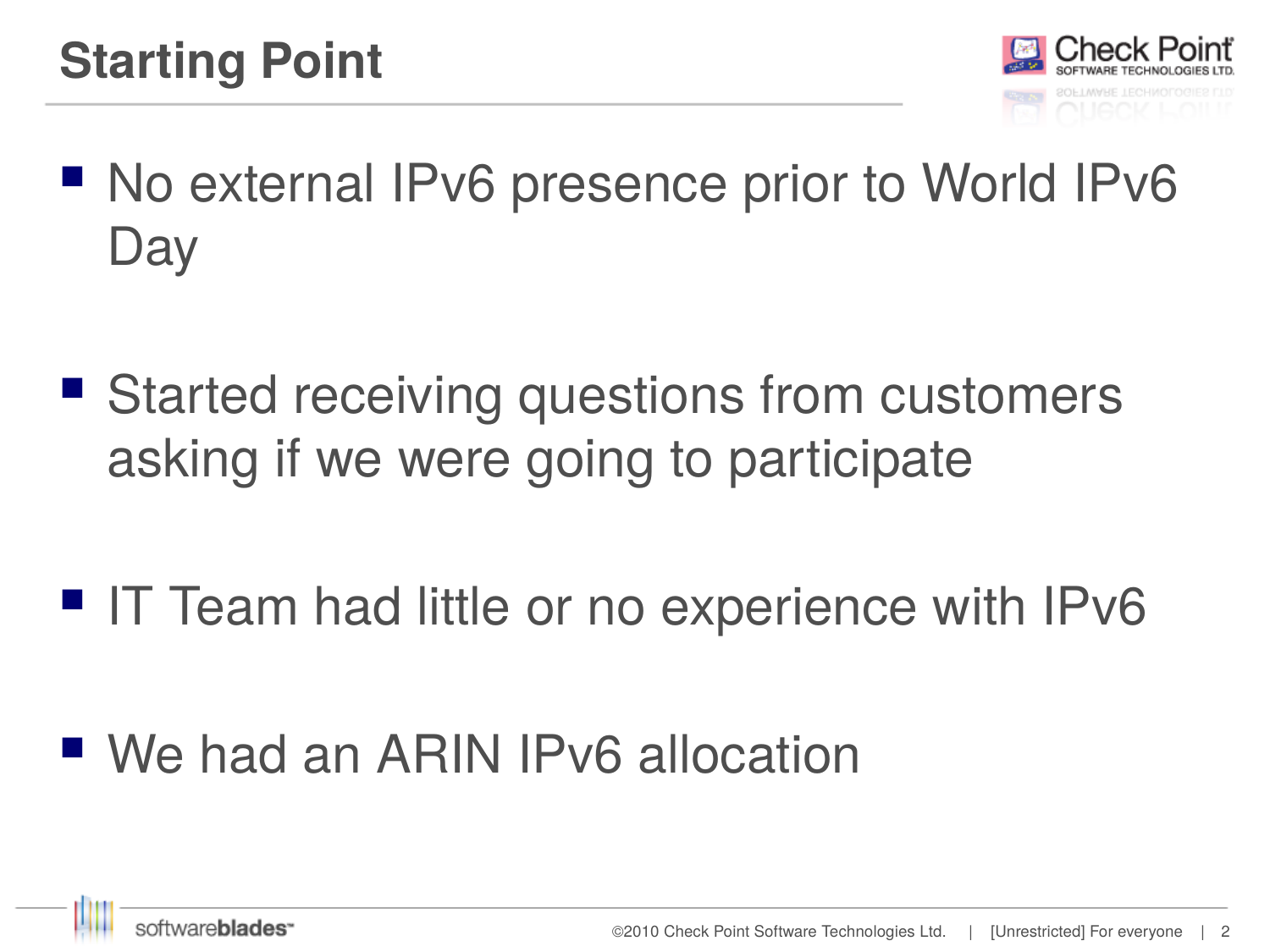

# Starting Point
No external IPv6 presence prior to World IPv6 Day

Started receiving questions from customers asking if we were going to participate

IT Team had little or no experience with IPv6

We had an ARIN IPv6 allocation